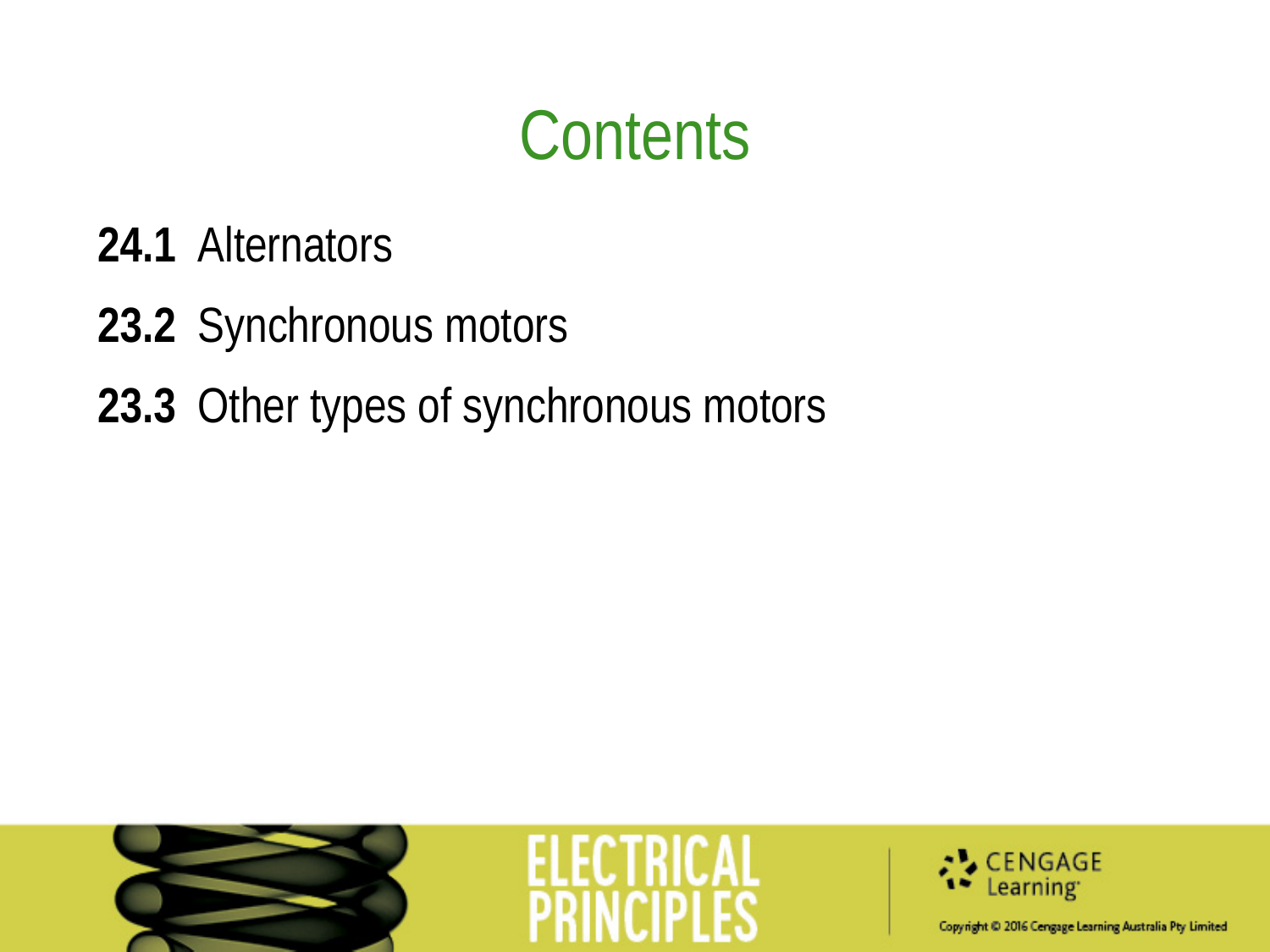

Contents
24.1 	Alternators
23.2 	Synchronous motors
23.3 	Other types of synchronous motors